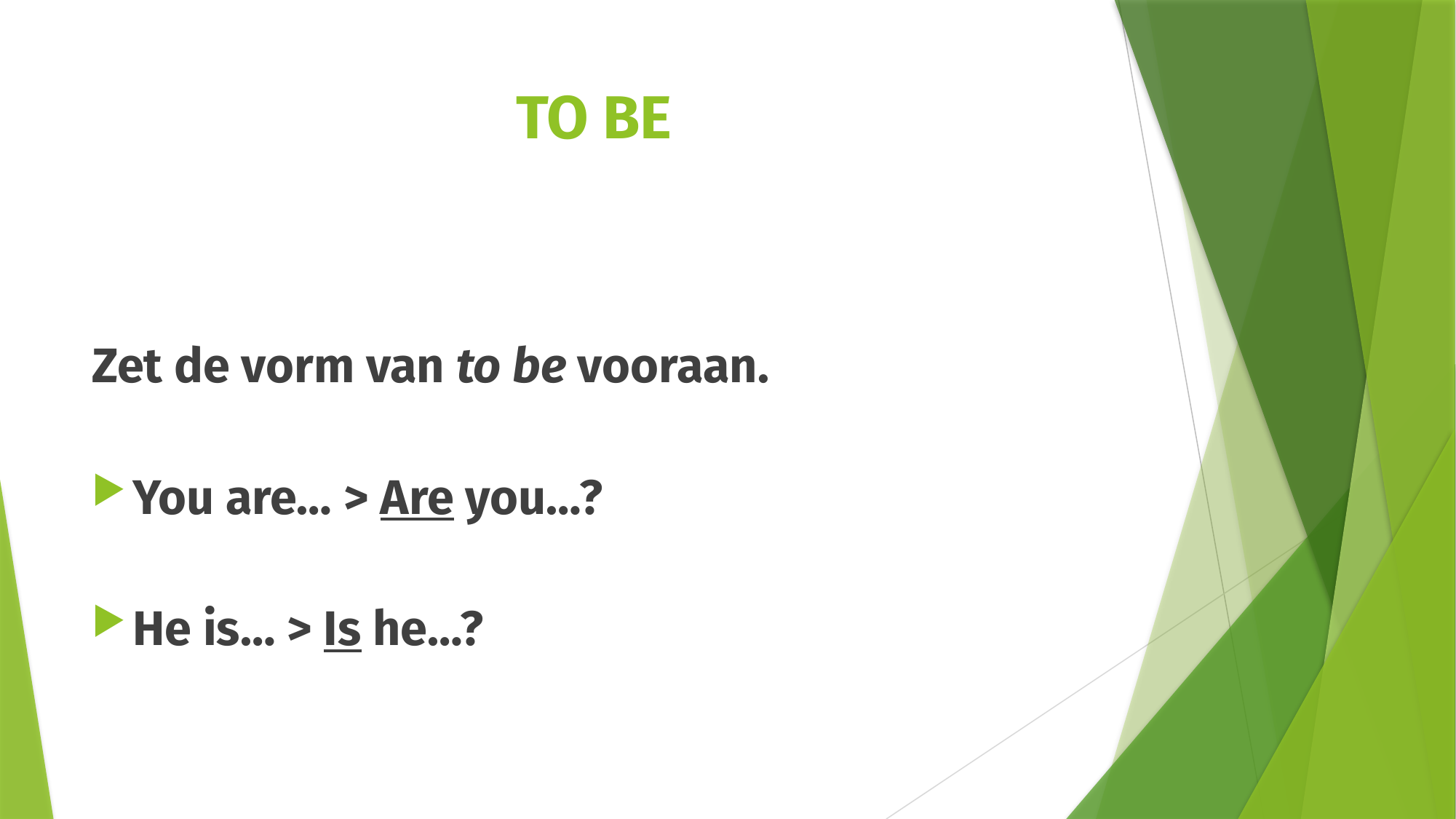

# TO BE
Zet de vorm van to be vooraan.
You are… > Are you…?
He is… > Is he…?